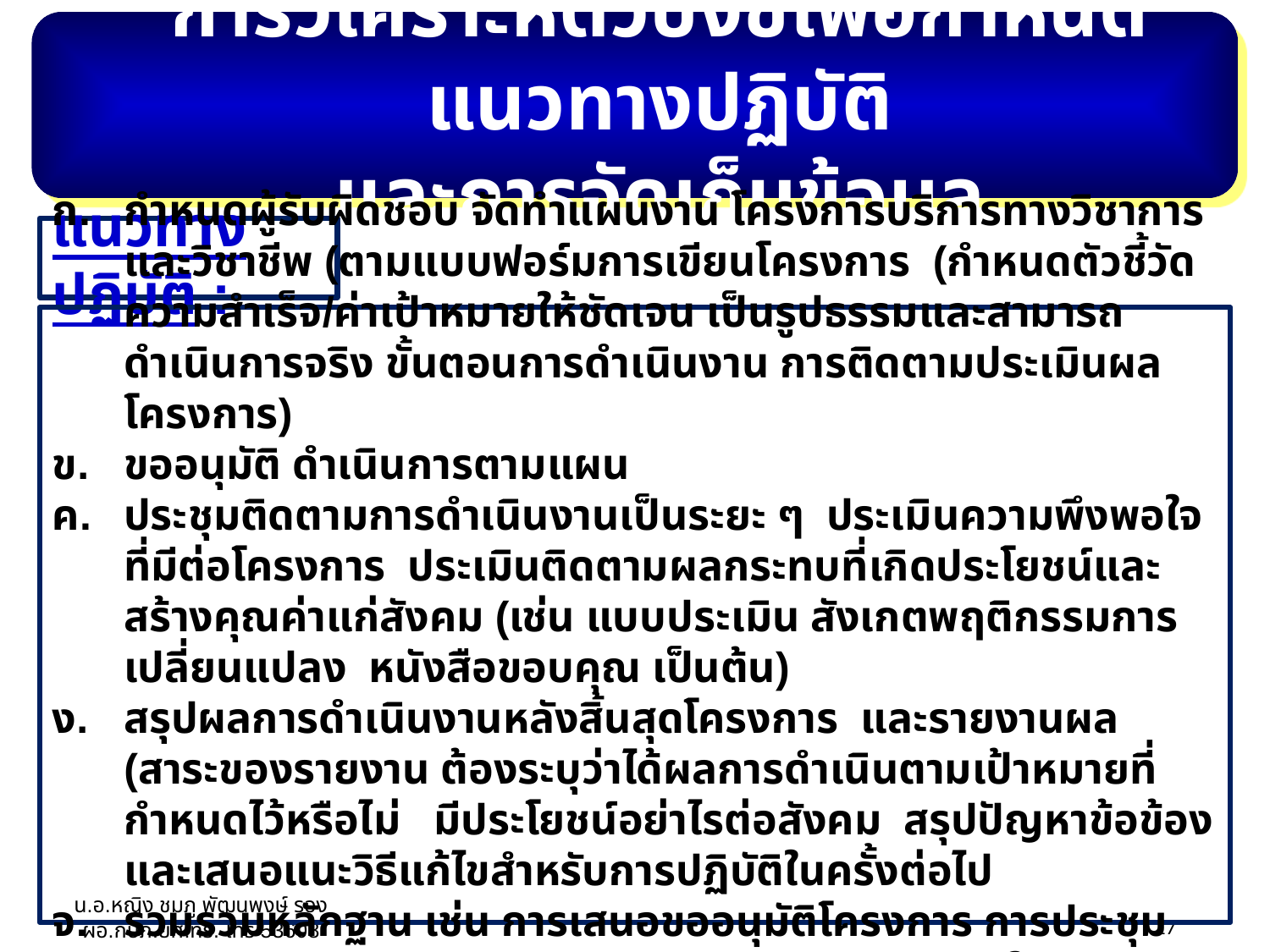

การวิเคราะห์ตัวบ่งชี้เพื่อกำหนดแนวทางปฏิบัติ
และการจัดเก็บข้อมูล
แนวทางปฏิบัติ :
กำหนดผู้รับผิดชอบ จัดทำแผนงาน โครงการบริการทางวิชาการและวิชาชีพ (ตามแบบฟอร์มการเขียนโครงการ  (กำหนดตัวชี้วัดความสำเร็จ/ค่าเป้าหมายให้ชัดเจน เป็นรูปธรรมและสามารถดำเนินการจริง ขั้นตอนการดำเนินงาน การติดตามประเมินผลโครงการ)
ขออนุมัติ ดำเนินการตามแผน
ประชุมติดตามการดำเนินงานเป็นระยะ ๆ  ประเมินความพึงพอใจที่มีต่อโครงการ  ประเมินติดตามผลกระทบที่เกิดประโยชน์และสร้างคุณค่าแก่สังคม (เช่น แบบประเมิน สังเกตพฤติกรรมการเปลี่ยนแปลง  หนังสือขอบคุณ เป็นต้น)
สรุปผลการดำเนินงานหลังสิ้นสุดโครงการ  และรายงานผล (สาระของรายงาน ต้องระบุว่าได้ผลการดำเนินตามเป้าหมายที่กำหนดไว้หรือไม่   มีประโยชน์อย่าไรต่อสังคม  สรุปปัญหาข้อข้องและเสนอแนะวิธีแก้ไขสำหรับการปฏิบัติในครั้งต่อไป
รวมรวมหลักฐาน เช่น การเสนอขออนุมัติโครงการ การประชุมติดตามงาน รูปภาพกิจกรรม ผลประเมินความพึงพอใจ ผลประเมินโครงการ  หนังสือขอบคุณ โล่รางวัล (ถ้ามี)
26/03/55
น.อ.หญิง ชมภู พัฒนพงษ์ รอง ผอ.กปภ.ยศ.ทร. โทร 53608
17